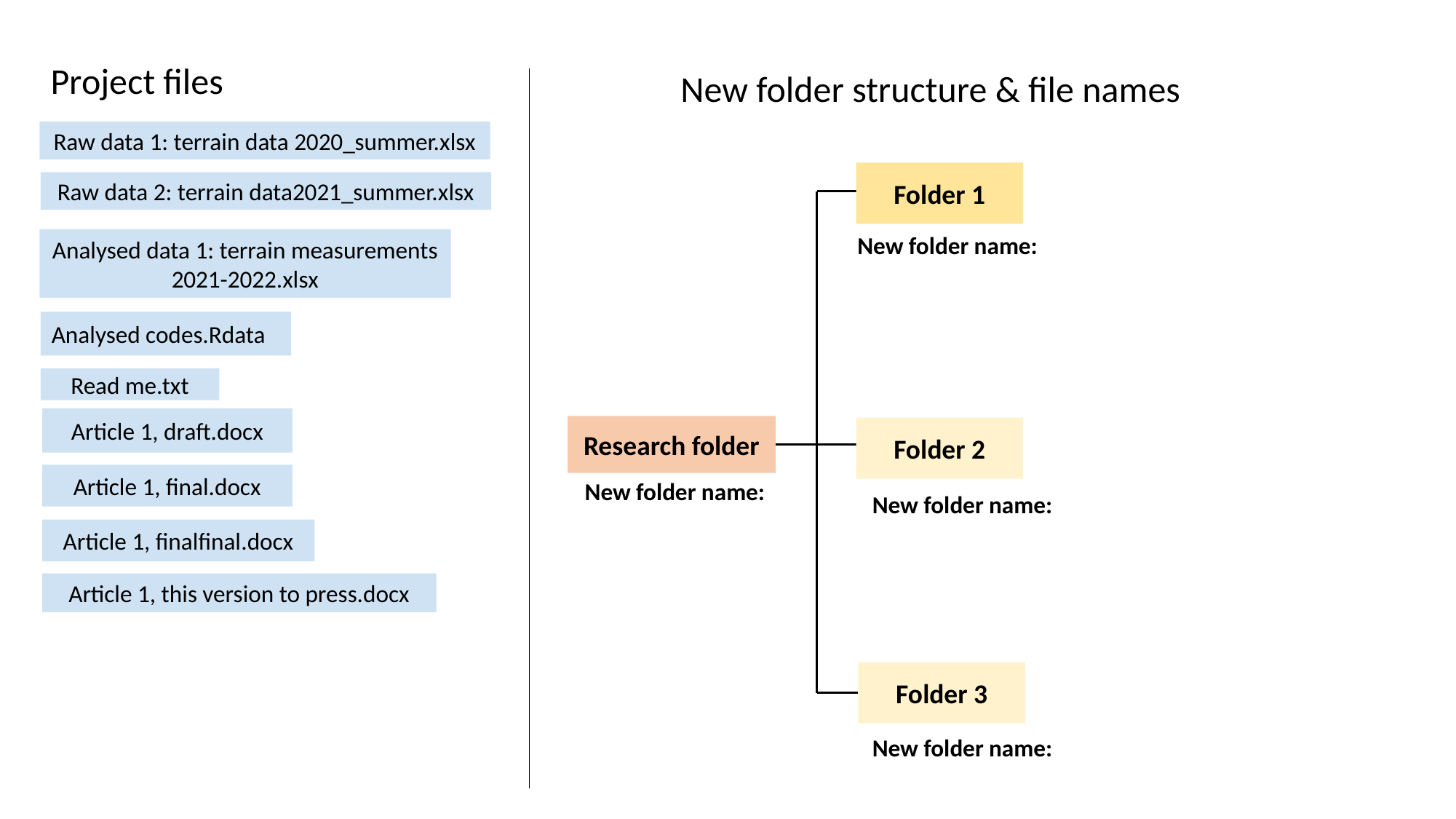

# Template for the exersize 1
New folder structure & file names
Project files
Raw data 1: terrain data 2020_summer.xlsx
Folder 1
Raw data 2: terrain data2021_summer.xlsx
Analysed data 1: terrain measurements 2021-2022.xlsx
New folder name:
Analysed codes.Rdata
Read me.txt
Article 1, draft.docx
Research folder
Folder 2
Article 1, final.docx
New folder name:
New folder name:
Article 1, finalfinal.docx
Article 1, this version to press.docx
Folder 3
New folder name: